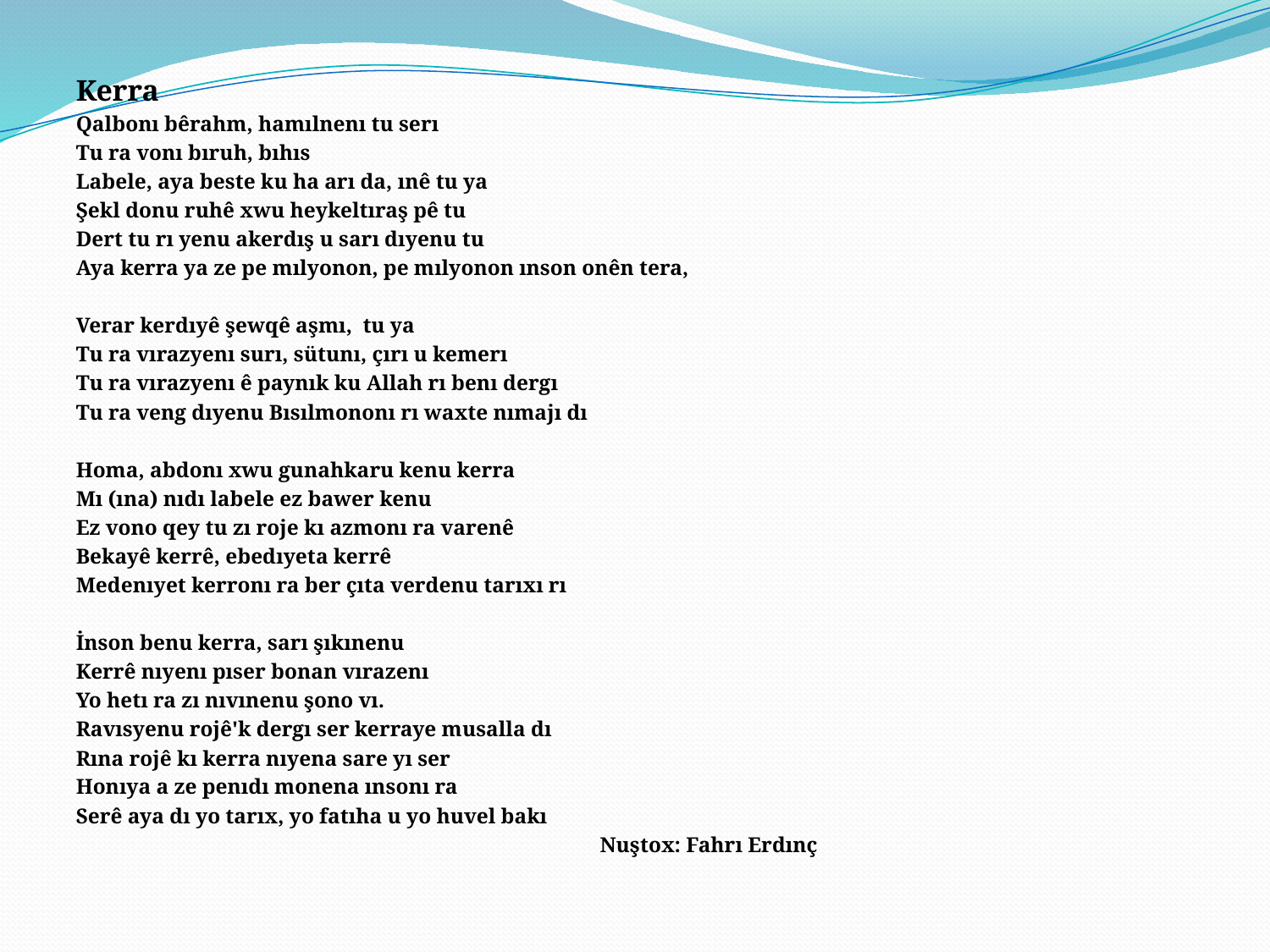

Kerra
Qalbonı bêrahm, hamılnenı tu serı
Tu ra vonı bıruh, bıhıs
Labele, aya beste ku ha arı da, ınê tu ya
Şekl donu ruhê xwu heykeltıraş pê tu
Dert tu rı yenu akerdış u sarı dıyenu tu
Aya kerra ya ze pe mılyonon, pe mılyonon ınson onên tera,

Verar kerdıyê şewqê aşmı,  tu ya
Tu ra vırazyenı surı, sütunı, çırı u kemerı
Tu ra vırazyenı ê paynık ku Allah rı benı dergı
Tu ra veng dıyenu Bısılmononı rı waxte nımajı dı

Homa, abdonı xwu gunahkaru kenu kerra
Mı (ına) nıdı labele ez bawer kenu
Ez vono qey tu zı roje kı azmonı ra varenê
Bekayê kerrê, ebedıyeta kerrê
Medenıyet kerronı ra ber çıta verdenu tarıxı rı

İnson benu kerra, sarı şıkınenu
Kerrê nıyenı pıser bonan vırazenı
Yo hetı ra zı nıvınenu şono vı.
Ravısyenu rojê'k dergı ser kerraye musalla dı
Rına rojê kı kerra nıyena sare yı ser
Honıya a ze penıdı monena ınsonı ra
Serê aya dı yo tarıx, yo fatıha u yo huvel bakı
                                                                                                   Nuştox: Fahrı Erdınç